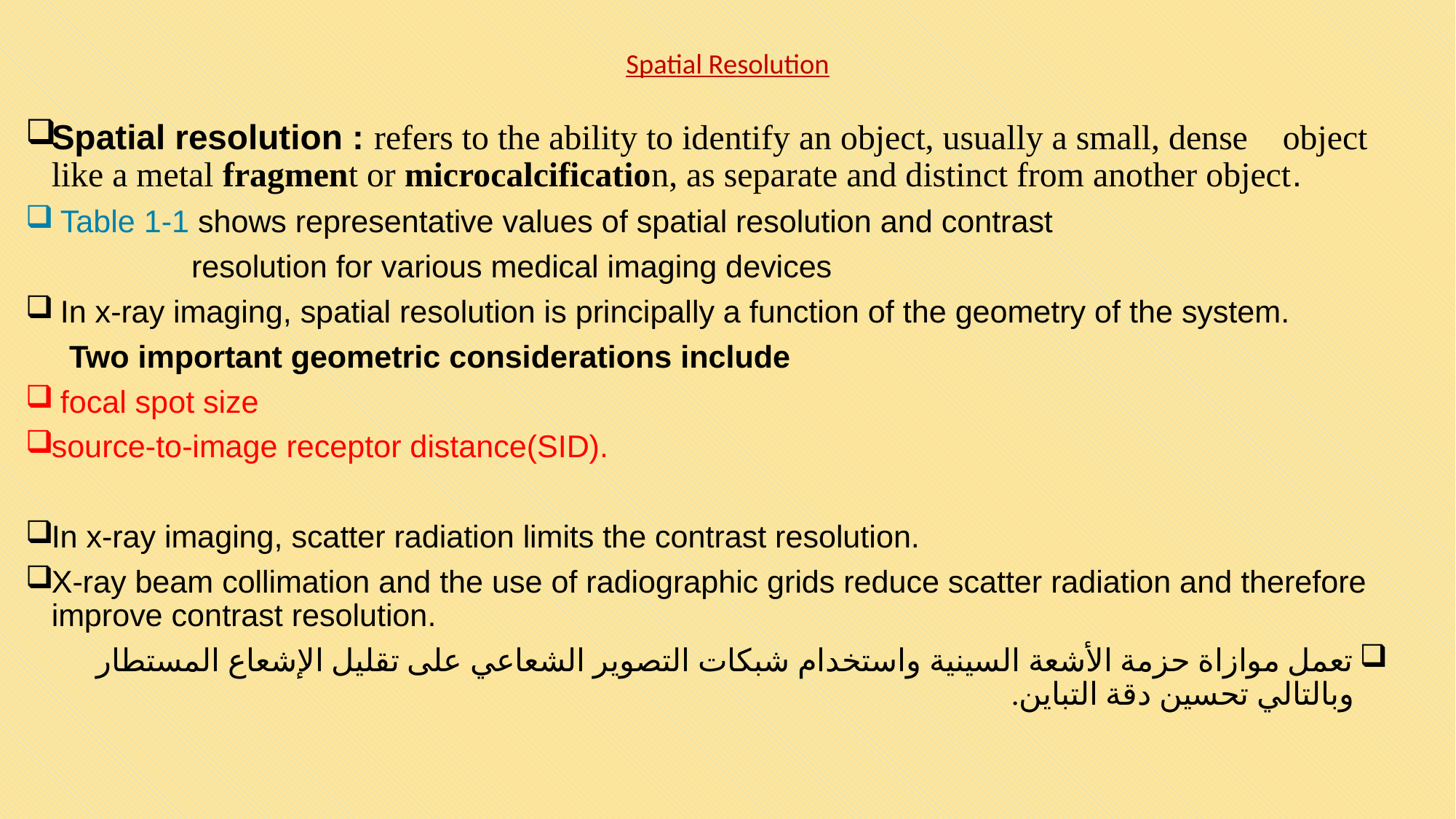

# Spatial Resolution
Spatial resolution : refers to the ability to identify an object, usually a small, dense    object like a metal fragment or microcalcification, as separate and distinct from another object.
 Table 1-1 shows representative values of spatial resolution and contrast
                   resolution for various medical imaging devices
 In x-ray imaging, spatial resolution is principally a function of the geometry of the system.
     Two important geometric considerations include
 focal spot size
source-to-image receptor distance(SID).

In x-ray imaging, scatter radiation limits the contrast resolution.
X-ray beam collimation and the use of radiographic grids reduce scatter radiation and therefore improve contrast resolution.
تعمل موازاة حزمة الأشعة السينية واستخدام شبكات التصوير الشعاعي على تقليل الإشعاع المستطار وبالتالي تحسين دقة التباين.